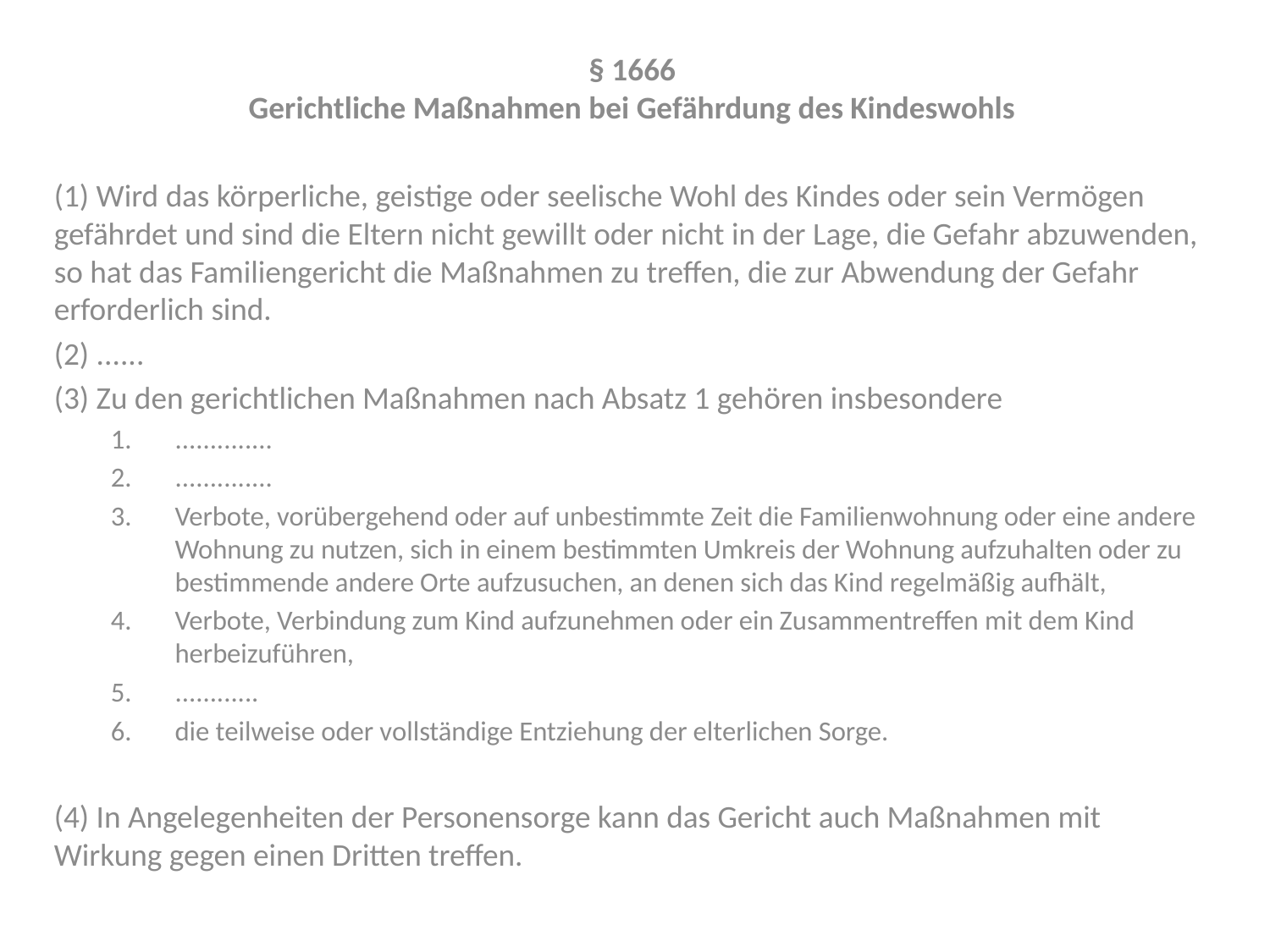

§ 1666
Gerichtliche Maßnahmen bei Gefährdung des Kindeswohls

(1) Wird das körperliche, geistige oder seelische Wohl des Kindes oder sein Vermögen gefährdet und sind die Eltern nicht gewillt oder nicht in der Lage, die Gefahr abzuwenden, so hat das Familiengericht die Maßnahmen zu treffen, die zur Abwendung der Gefahr erforderlich sind.
(2) ......
(3) Zu den gerichtlichen Maßnahmen nach Absatz 1 gehören insbesondere
..............
..............
Verbote, vorübergehend oder auf unbestimmte Zeit die Familienwohnung oder eine andere Wohnung zu nutzen, sich in einem bestimmten Umkreis der Wohnung aufzuhalten oder zu bestimmende andere Orte aufzusuchen, an denen sich das Kind regelmäßig aufhält,
Verbote, Verbindung zum Kind aufzunehmen oder ein Zusammentreffen mit dem Kind herbeizuführen,
............
die teilweise oder vollständige Entziehung der elterlichen Sorge.

(4) In Angelegenheiten der Personensorge kann das Gericht auch Maßnahmen mit Wirkung gegen einen Dritten treffen.